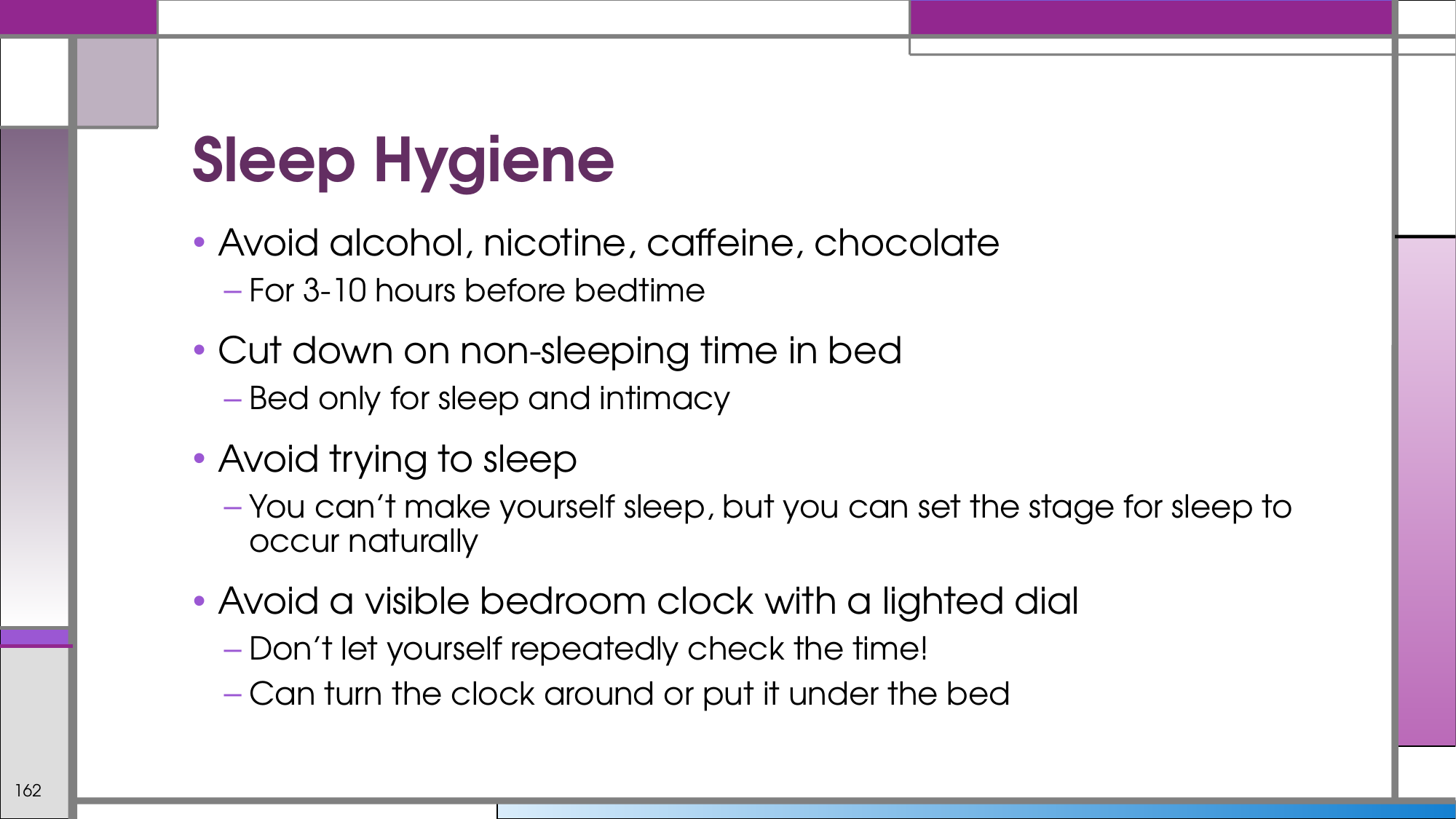

# Sleep Hygiene
Avoid alcohol, nicotine, caffeine, chocolate
For 3-10 hours before bedtime
Cut down on non-sleeping time in bed
Bed only for sleep and intimacy
Avoid trying to sleep
You can’t make yourself sleep, but you can set the stage for sleep to occur naturally
Avoid a visible bedroom clock with a lighted dial
Don’t let yourself repeatedly check the time!
Can turn the clock around or put it under the bed

162